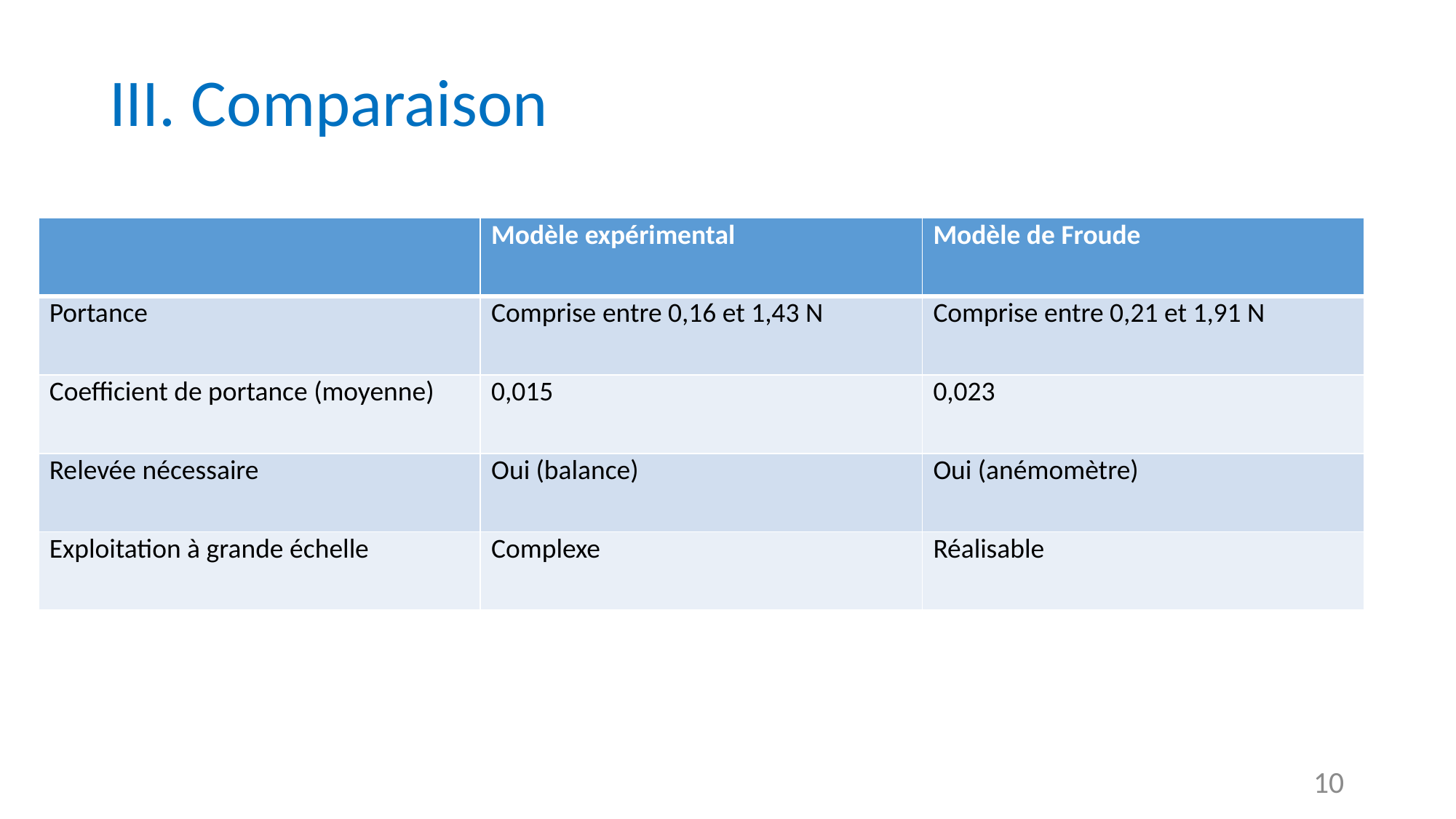

# III. Comparaison
|  | Modèle expérimental | Modèle de Froude |
| --- | --- | --- |
| Portance | Comprise entre 0,16 et 1,43 N | Comprise entre 0,21 et 1,91 N |
| Coefficient de portance (moyenne) | 0,015 | 0,023 |
| Relevée nécessaire | Oui (balance) | Oui (anémomètre) |
| Exploitation à grande échelle | Complexe | Réalisable |
10